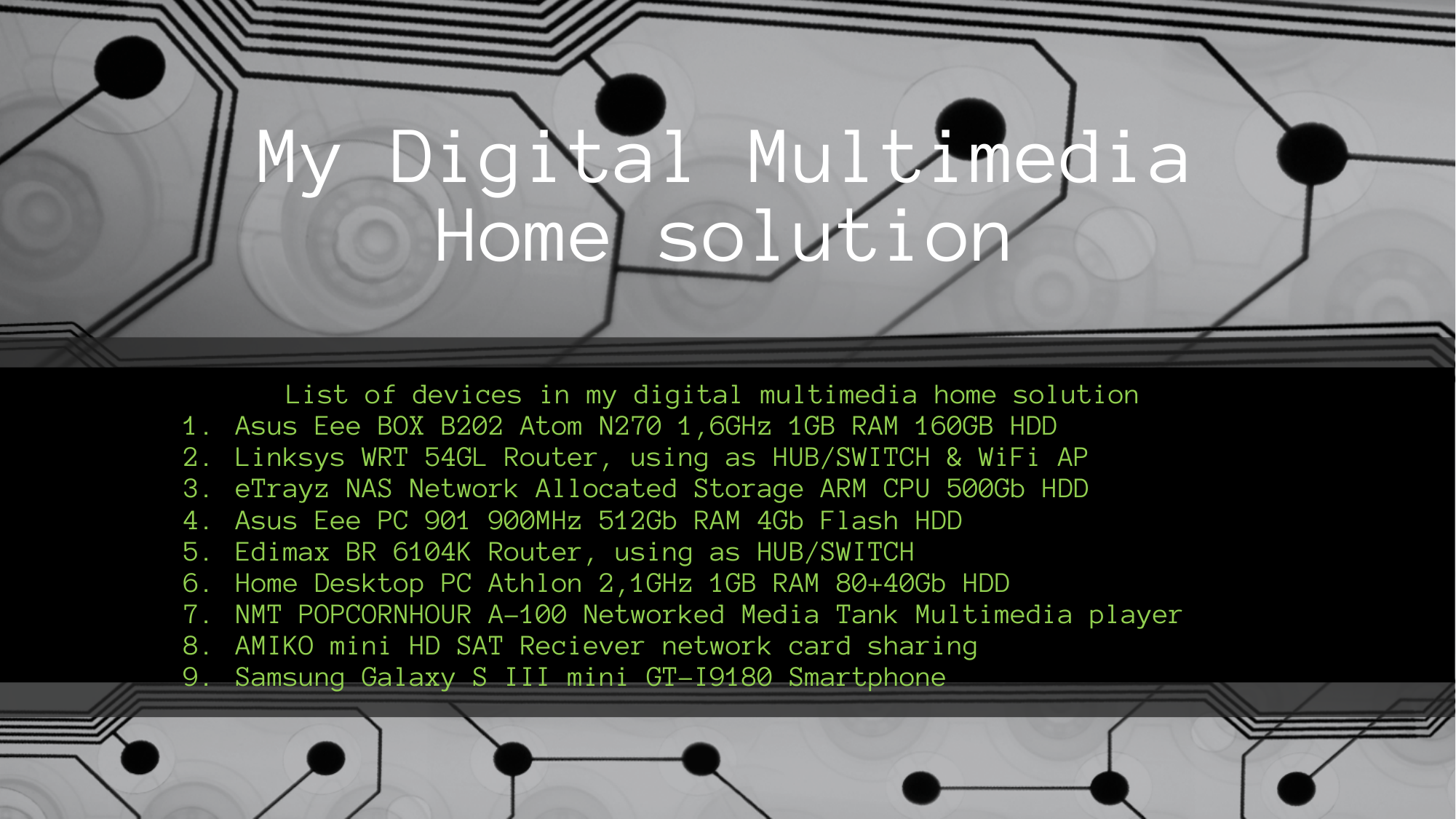

My Digital Multimedia Home solution

List of devices in my digital multimedia home solution
Asus Eee BOX B202 Atom N270 1,6GHz 1GB RAM 160GB HDD
Linksys WRT 54GL Router, using as HUB/SWITCH & WiFi AP
eTrayz NAS Network Allocated Storage ARM CPU 500Gb HDD
Asus Eee PC 901 900MHz 512Gb RAM 4Gb Flash HDD
Edimax BR 6104K Router, using as HUB/SWITCH
Home Desktop PC Athlon 2,1GHz 1GB RAM 80+40Gb HDD
NMT POPCORNHOUR A-100 Networked Media Tank Multimedia player
AMIKO mini HD SAT Reciever network card sharing
Samsung Galaxy S III mini GT-I9180 Smartphone